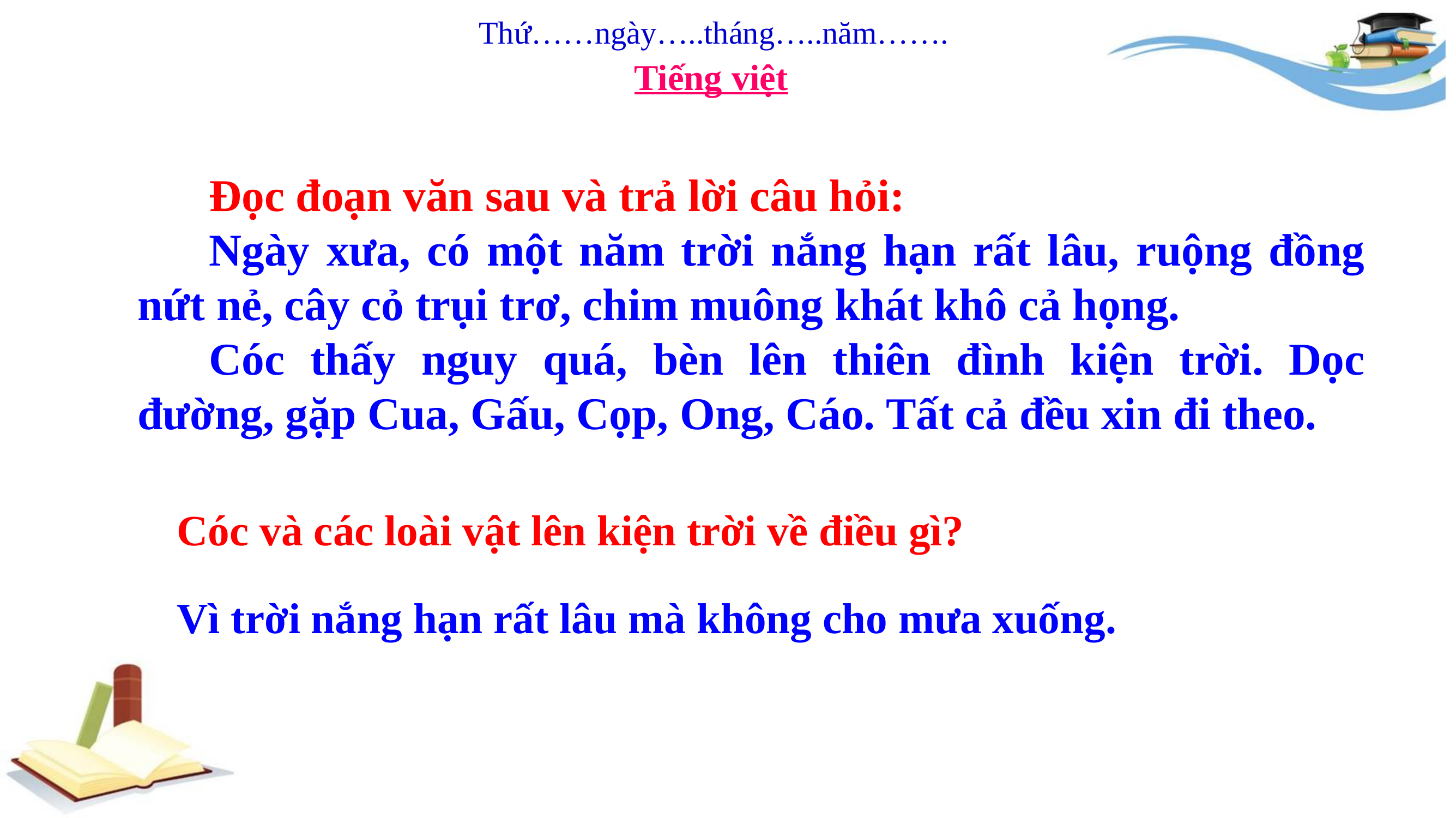

Thứ……ngày…..tháng…..năm…….
Tiếng việt
Đọc đoạn văn sau và trả lời câu hỏi:
Ngày xưa, có một năm trời nắng hạn rất lâu, ruộng đồng nứt nẻ, cây cỏ trụi trơ, chim muông khát khô cả họng.
Cóc thấy nguy quá, bèn lên thiên đình kiện trời. Dọc đường, gặp Cua, Gấu, Cọp, Ong, Cáo. Tất cả đều xin đi theo.
Cóc và các loài vật lên kiện trời về điều gì?
Vì trời nắng hạn rất lâu mà không cho mưa xuống.